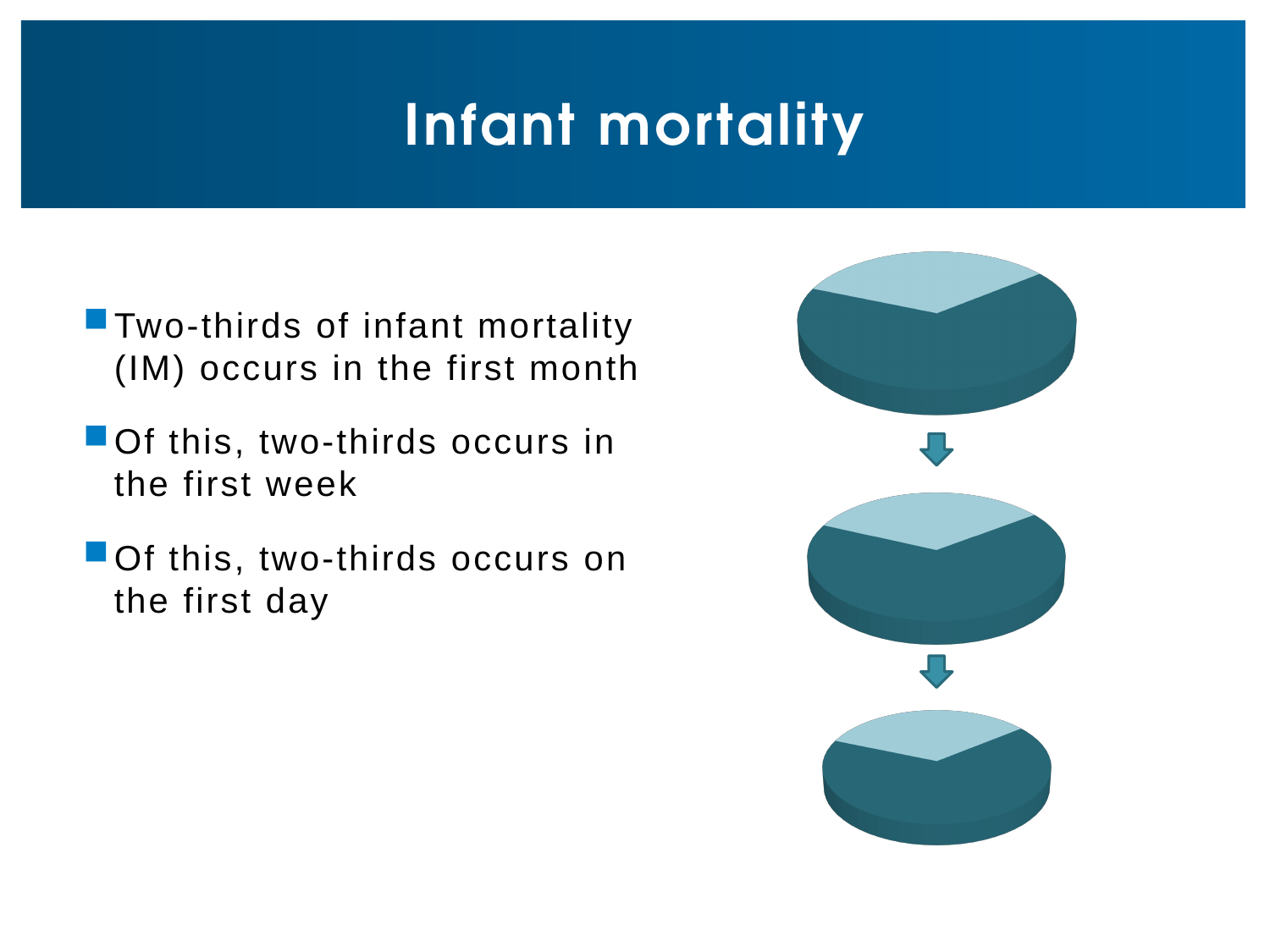

# Infant mortality

[unsupported chart]

Two-thirds of infant mortality (IM) occurs in the first month
Of this, two-thirds occurs in the first week
Of this, two-thirds occurs on the first day

[unsupported chart]

[unsupported chart]